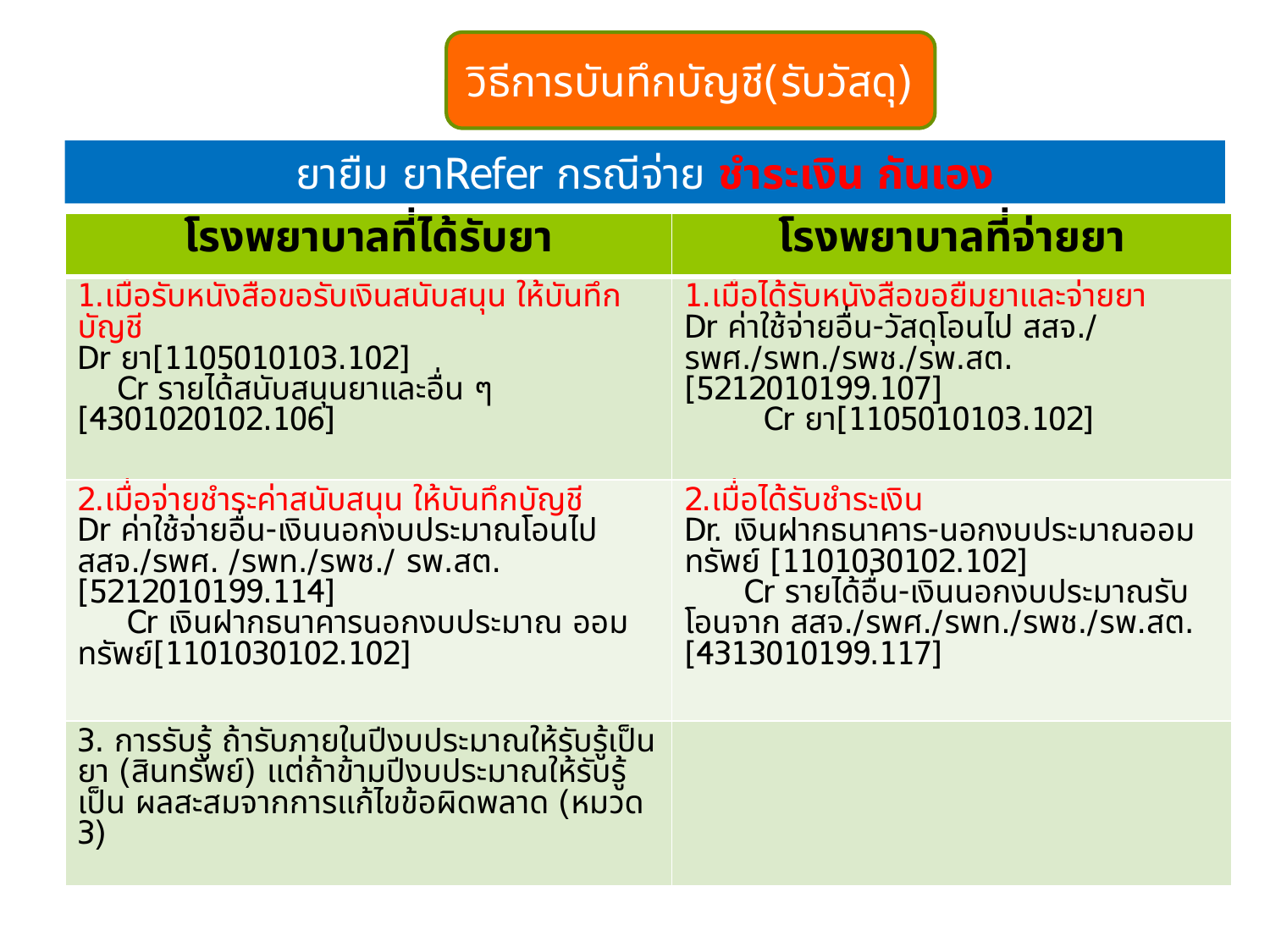

วิธีการบันทึกบัญชี(รับวัสดุ)
ยายืม ยาRefer กรณีจ่าย ชำระเงิน กันเอง
| โรงพยาบาลที่ได้รับยา | โรงพยาบาลที่จ่ายยา |
| --- | --- |
| 1.เมื่อรับหนังสือขอรับเงินสนับสนุน ให้บันทึกบัญชี Dr ยา[1105010103.102] Cr รายได้สนับสนุนยาและอื่น ๆ [4301020102.106] | 1.เมื่อได้รับหนังสือขอยืมยาและจ่ายยา Dr ค่าใช้จ่ายอื่น-วัสดุโอนไป สสจ./ รพศ./รพท./รพช./รพ.สต. [5212010199.107] Cr ยา[1105010103.102] |
| 2.เมื่อจ่ายชำระค่าสนับสนุน ให้บันทึกบัญชี Dr ค่าใช้จ่ายอื่น-เงินนอกงบประมาณโอนไปสสจ./รพศ. /รพท./รพช./ รพ.สต. [5212010199.114] Cr เงินฝากธนาคารนอกงบประมาณ ออมทรัพย์[1101030102.102] | 2.เมื่อได้รับชำระเงิน Dr. เงินฝากธนาคาร-นอกงบประมาณออมทรัพย์ [1101030102.102] Cr รายได้อื่น-เงินนอกงบประมาณรับโอนจาก สสจ./รพศ./รพท./รพช./รพ.สต. [4313010199.117] |
| 3. การรับรู้ ถ้ารับภายในปีงบประมาณให้รับรู้เป็นยา (สินทรัพย์) แต่ถ้าข้ามปีงบประมาณให้รับรู้เป็น ผลสะสมจากการแก้ไขข้อผิดพลาด (หมวด 3) |  |